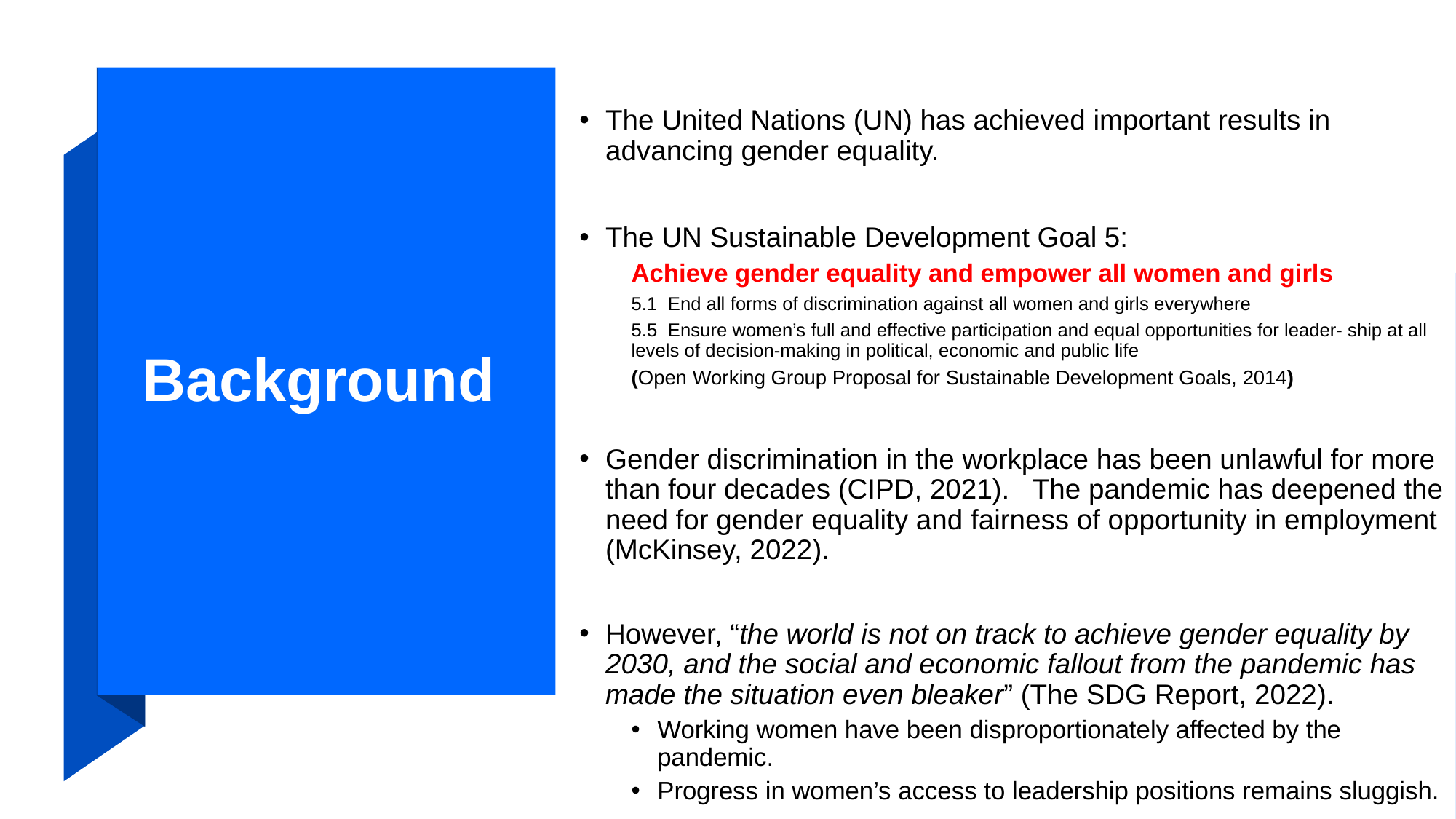

The United Nations (UN) has achieved important results in advancing gender equality.

The UN Sustainable Development Goal 5:
Achieve gender equality and empower all women and girls
5.1  End all forms of discrimination against all women and girls everywhere
5.5  Ensure women’s full and effective participation and equal opportunities for leader- ship at all levels of decision-making in political, economic and public life
(Open Working Group Proposal for Sustainable Development Goals, 2014)

Gender discrimination in the workplace has been unlawful for more than four decades (CIPD, 2021).   The pandemic has deepened the need for gender equality and fairness of opportunity in employment (McKinsey, 2022).

However, “the world is not on track to achieve gender equality by 2030, and the social and economic fallout from the pandemic has made the situation even bleaker” (The SDG Report, 2022).
Working women have been disproportionately affected by the pandemic.
Progress in women’s access to leadership positions remains sluggish.

# Background